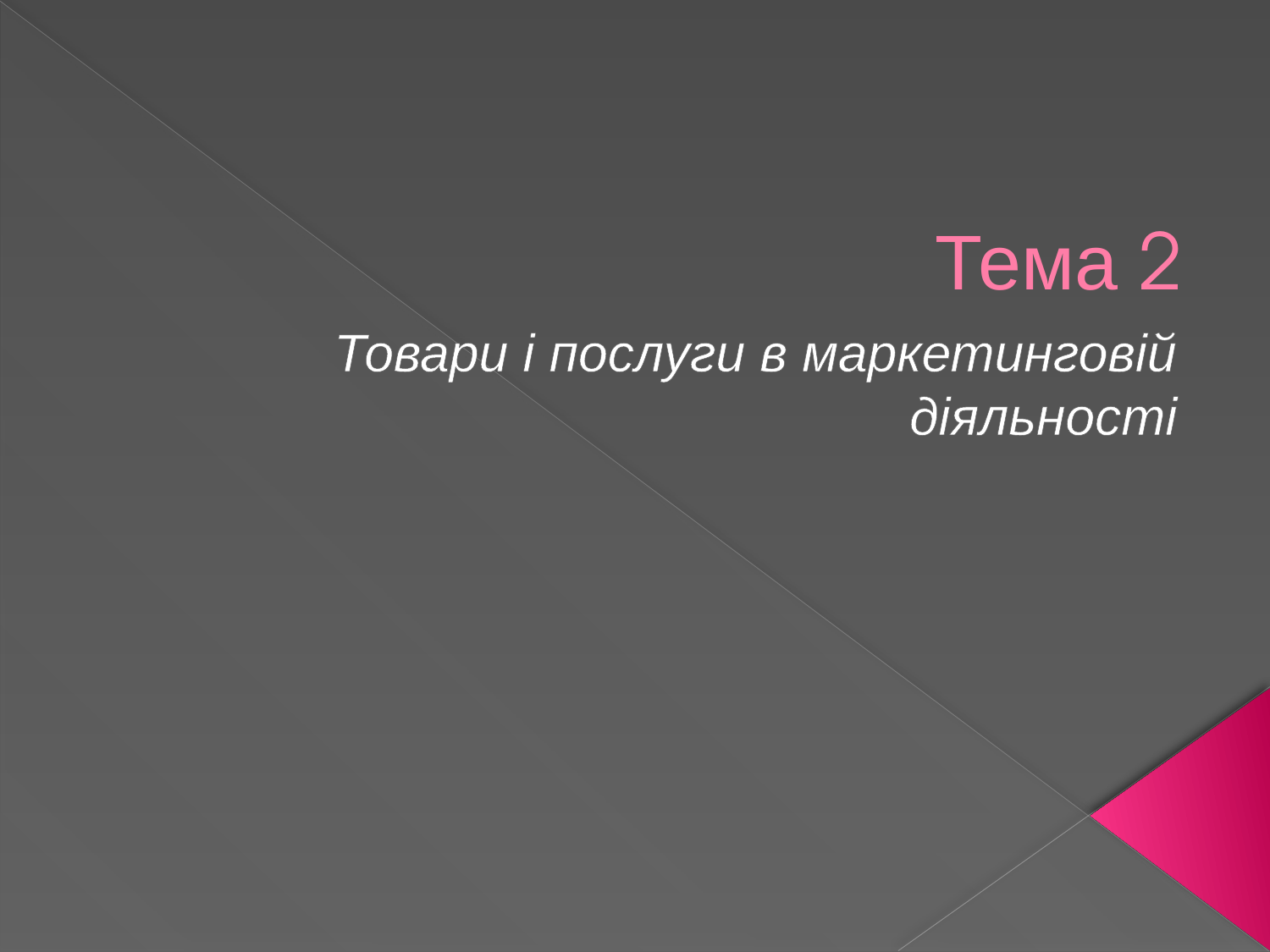

# Тема 2
Товари і послуги в маркетинговій діяльності